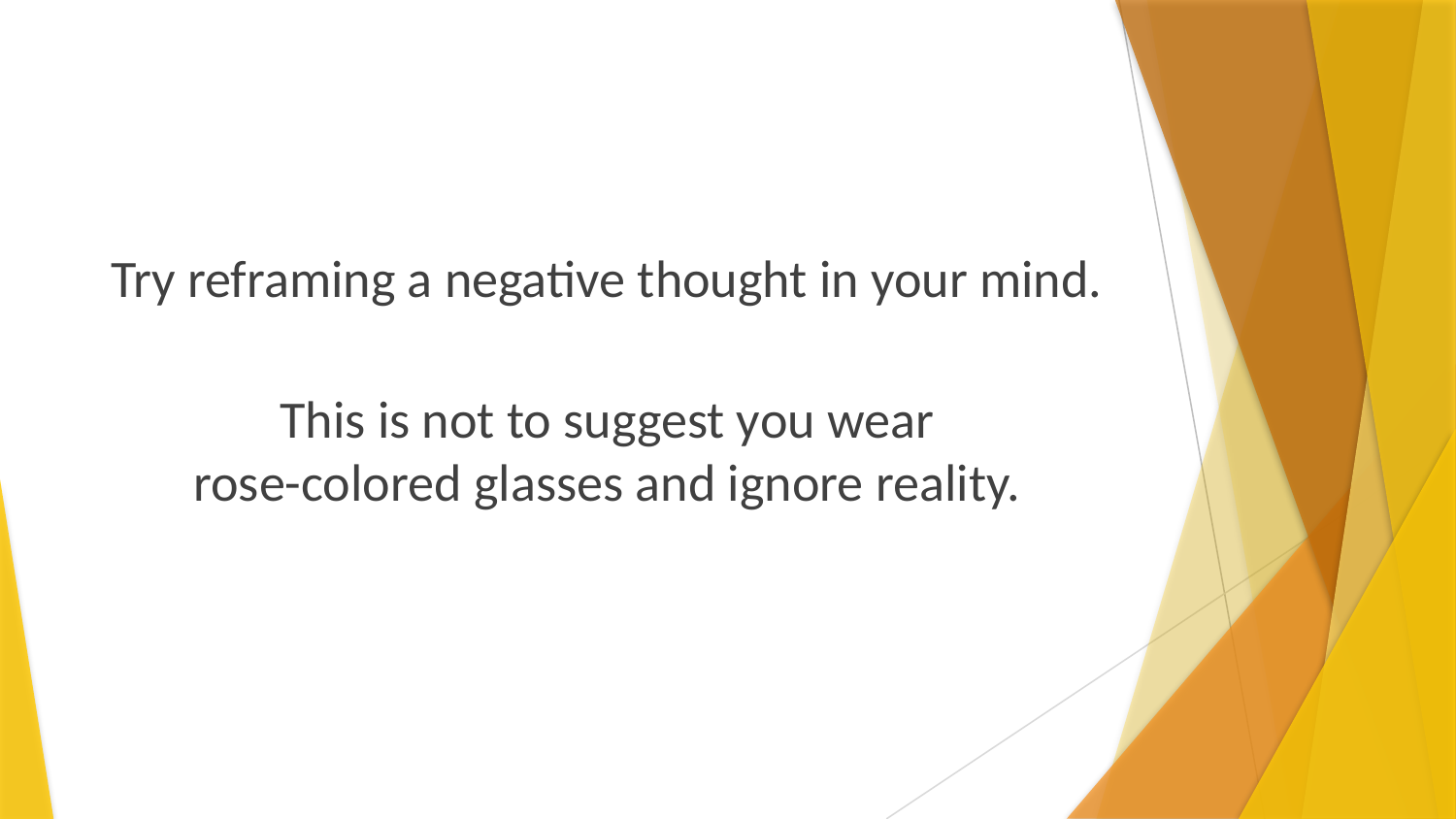

Try reframing a negative thought in your mind.
This is not to suggest you wear
rose-colored glasses and ignore reality.